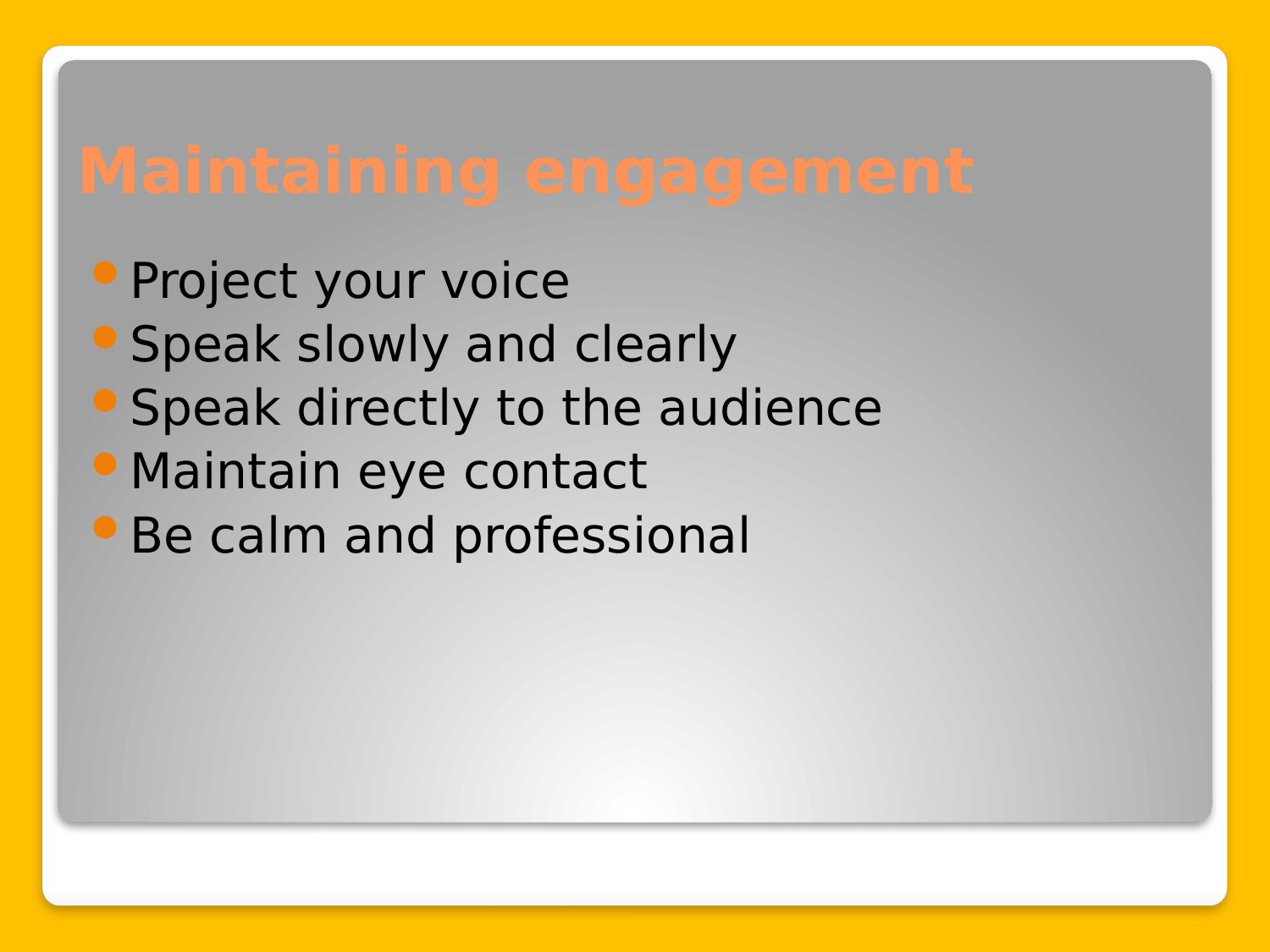

# Maintaining engagement
Project your voice
Speak slowly and clearly
Speak directly to the audience
Maintain eye contact
Be calm and professional